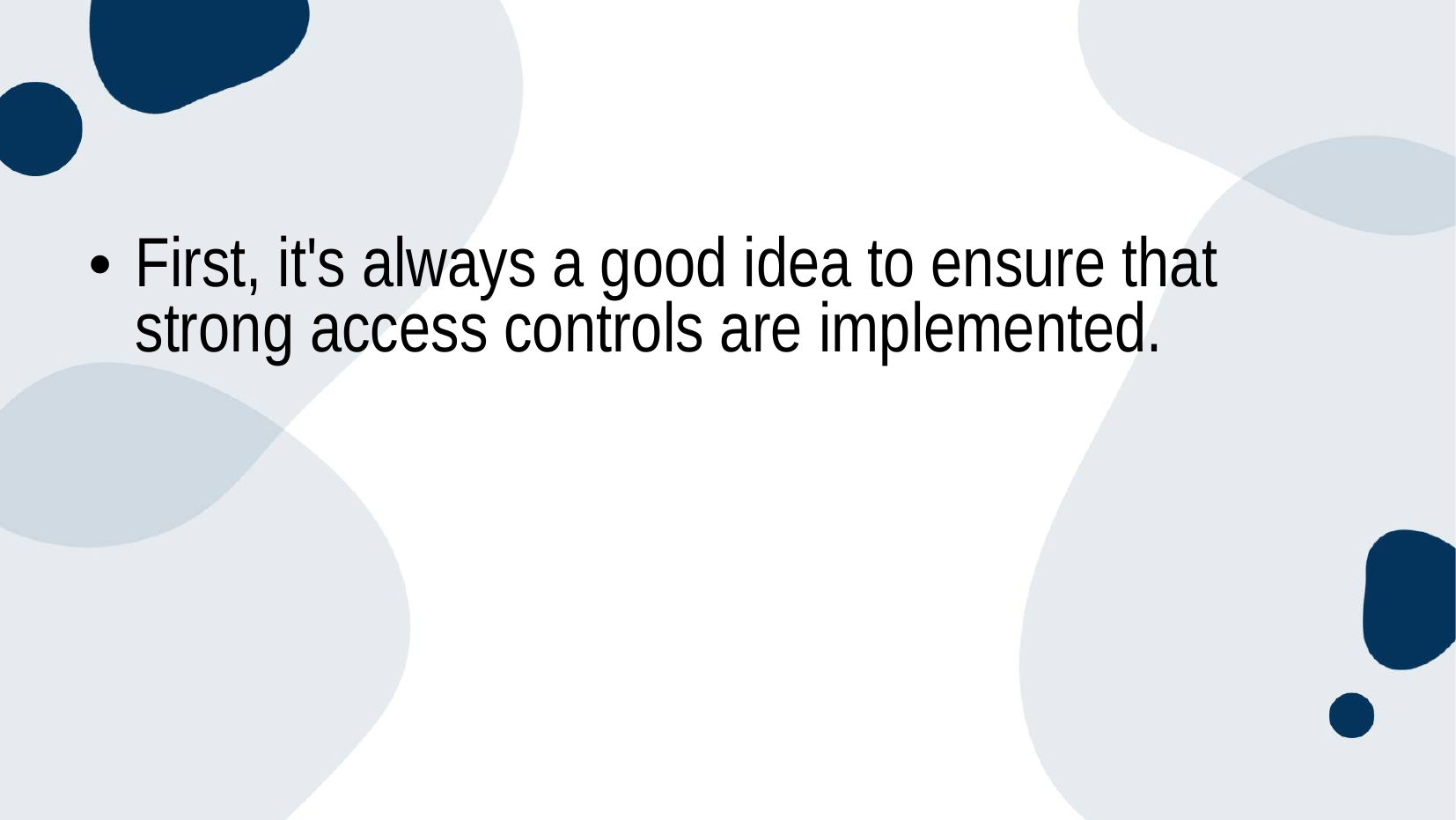

#
First, it's always a good idea to ensure that strong access controls are implemented.